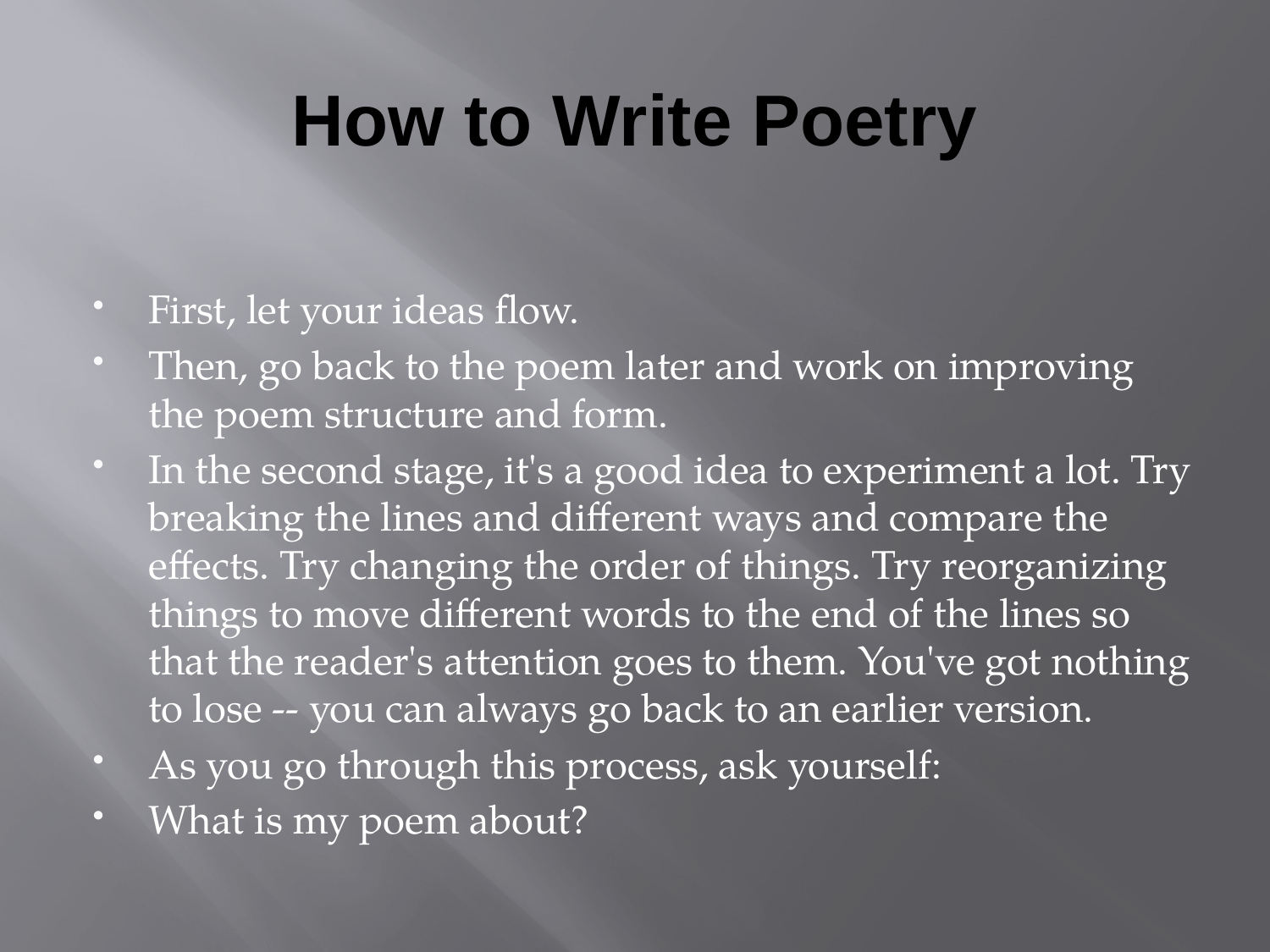

# How to Write Poetry

First, let your ideas flow.
Then, go back to the poem later and work on improving the poem structure and form.
In the second stage, it's a good idea to experiment a lot. Try breaking the lines and different ways and compare the effects. Try changing the order of things. Try reorganizing things to move different words to the end of the lines so that the reader's attention goes to them. You've got nothing to lose -- you can always go back to an earlier version.
As you go through this process, ask yourself:
What is my poem about?